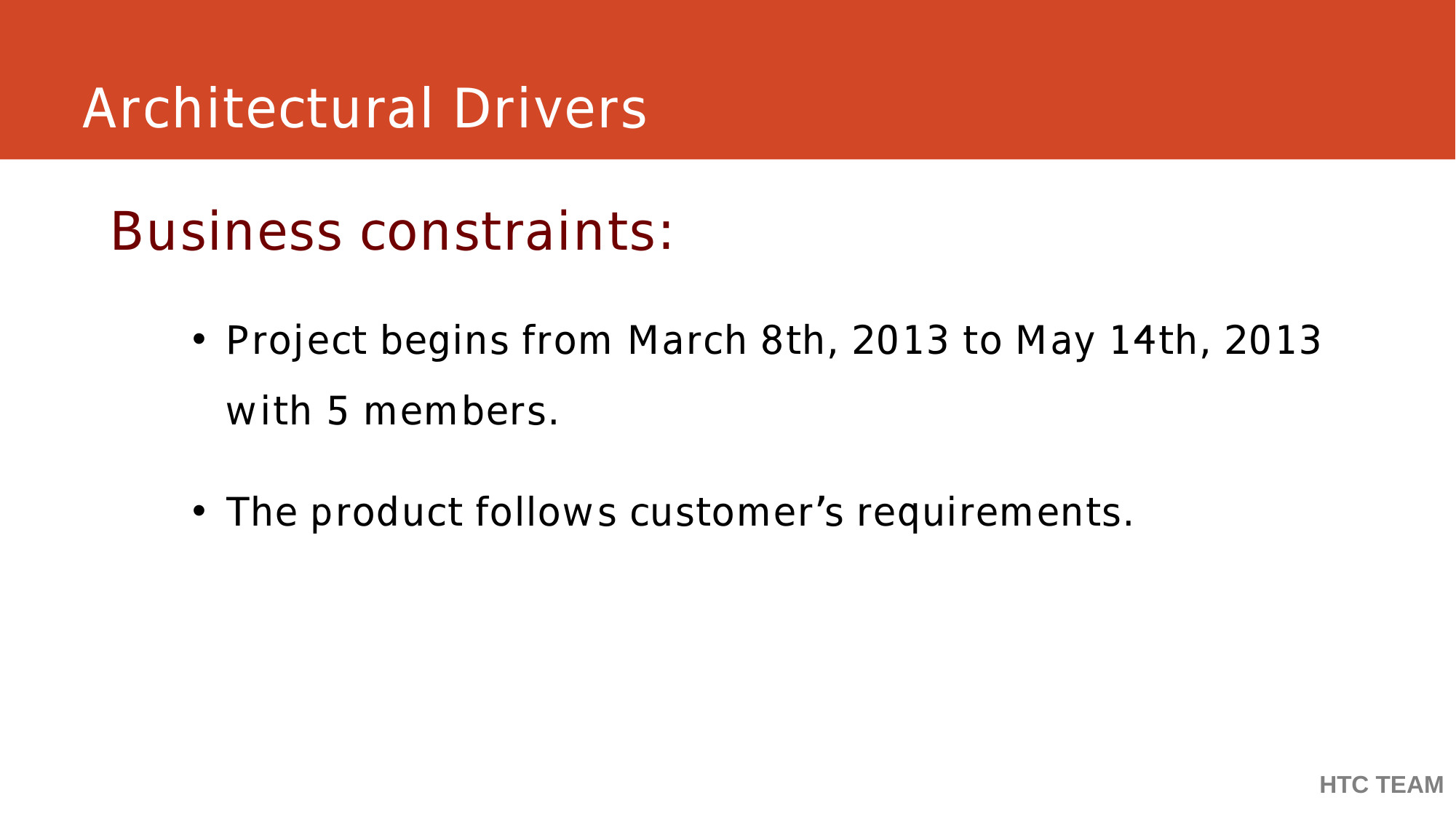

# Architectural Drivers
Business constraints:
Project begins from March 8th, 2013 to May 14th, 2013 with 5 members.
The product follows customer’s requirements.

HTC TEAM